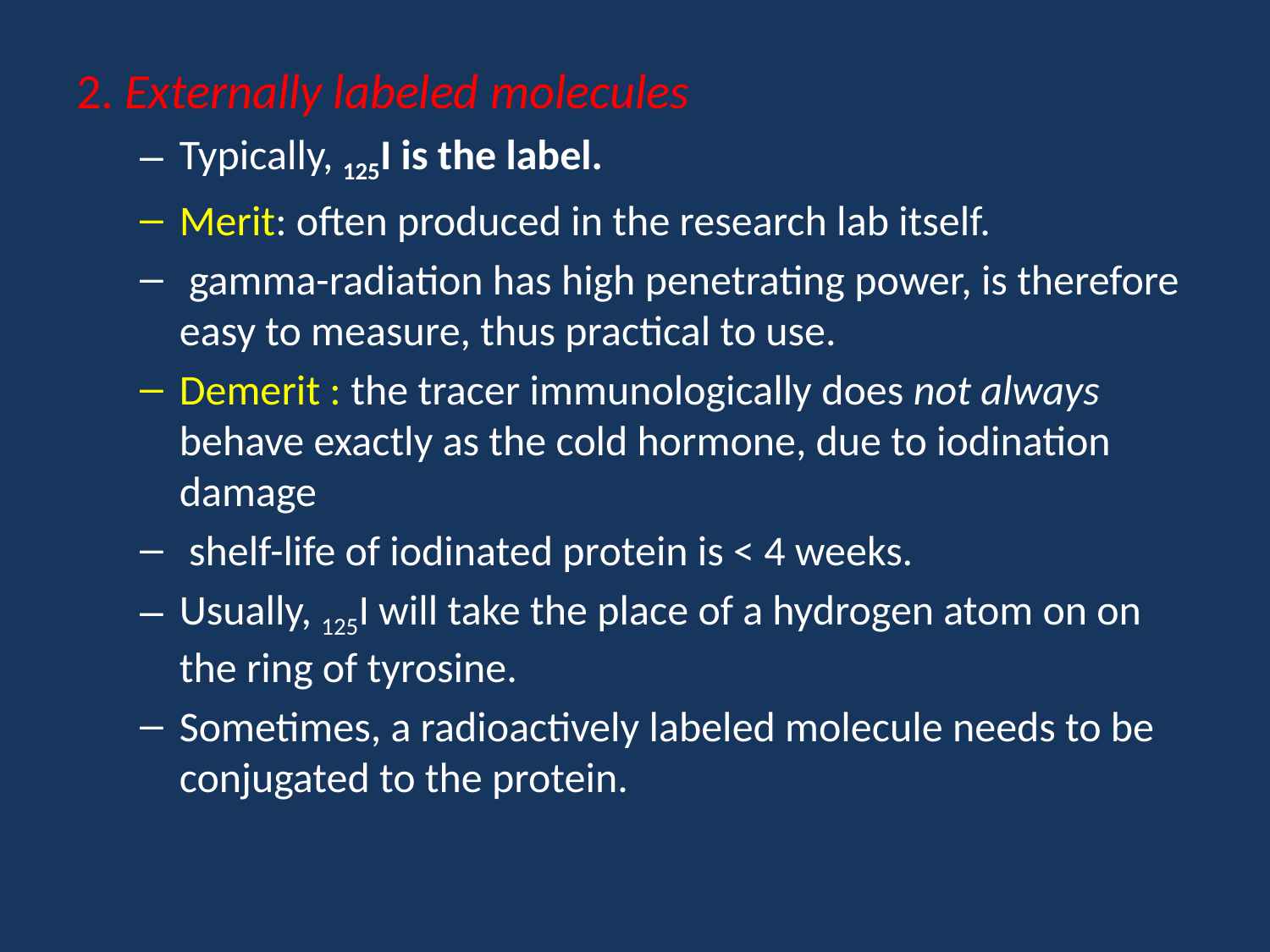

2. Externally labeled molecules
Typically, 125I is the label.
Merit: often produced in the research lab itself.
 gamma-radiation has high penetrating power, is therefore easy to measure, thus practical to use.
Demerit : the tracer immunologically does not always behave exactly as the cold hormone, due to iodination damage
 shelf-life of iodinated protein is < 4 weeks.
Usually, 125I will take the place of a hydrogen atom on on the ring of tyrosine.
Sometimes, a radioactively labeled molecule needs to be conjugated to the protein.